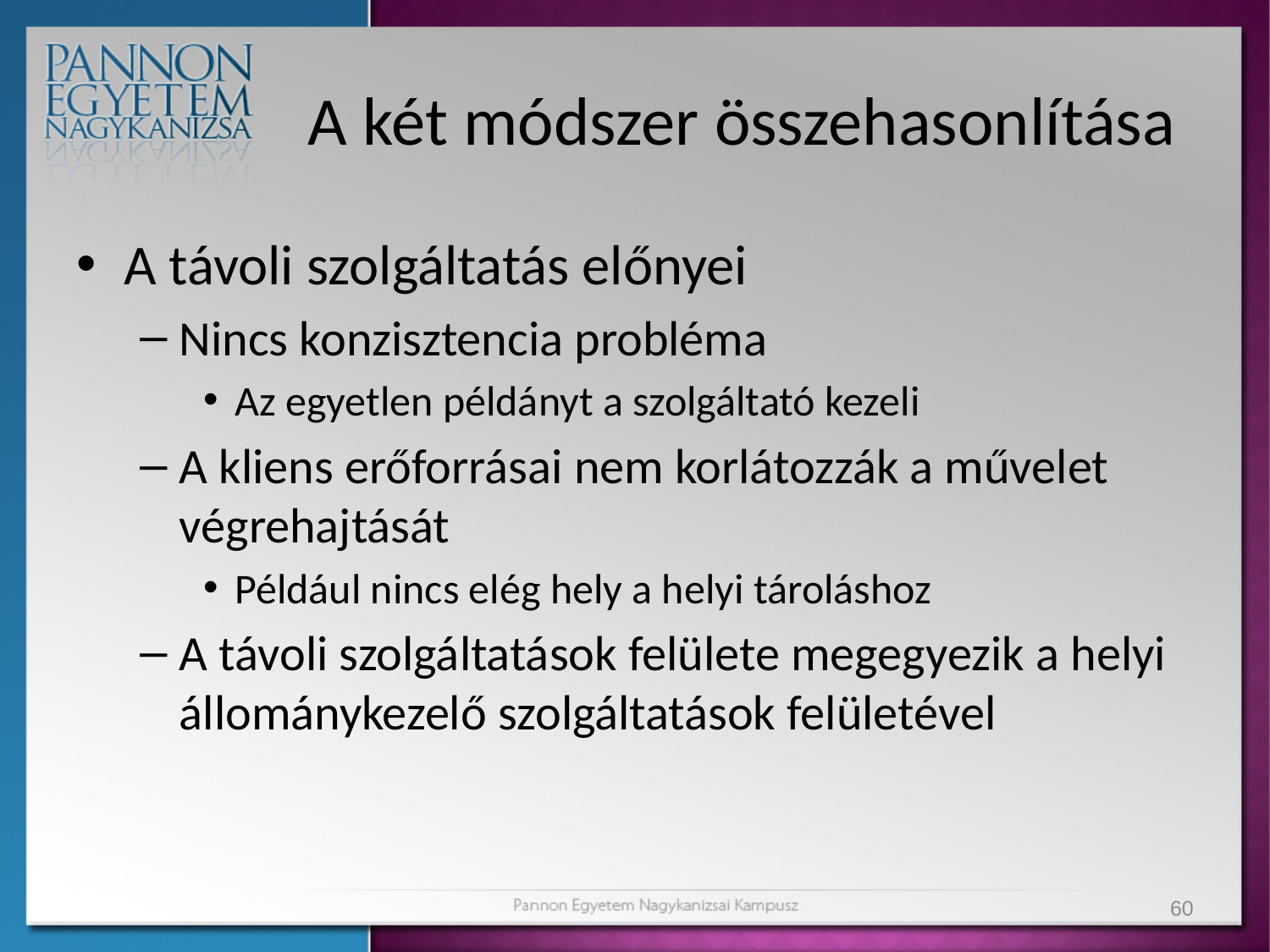

# A két módszer összehasonlítása
A távoli szolgáltatás előnyei
Nincs konzisztencia probléma
Az egyetlen példányt a szolgáltató kezeli
A kliens erőforrásai nem korlátozzák a művelet végrehajtását
Például nincs elég hely a helyi tároláshoz
A távoli szolgáltatások felülete megegyezik a helyi állománykezelő szolgáltatások felületével
60